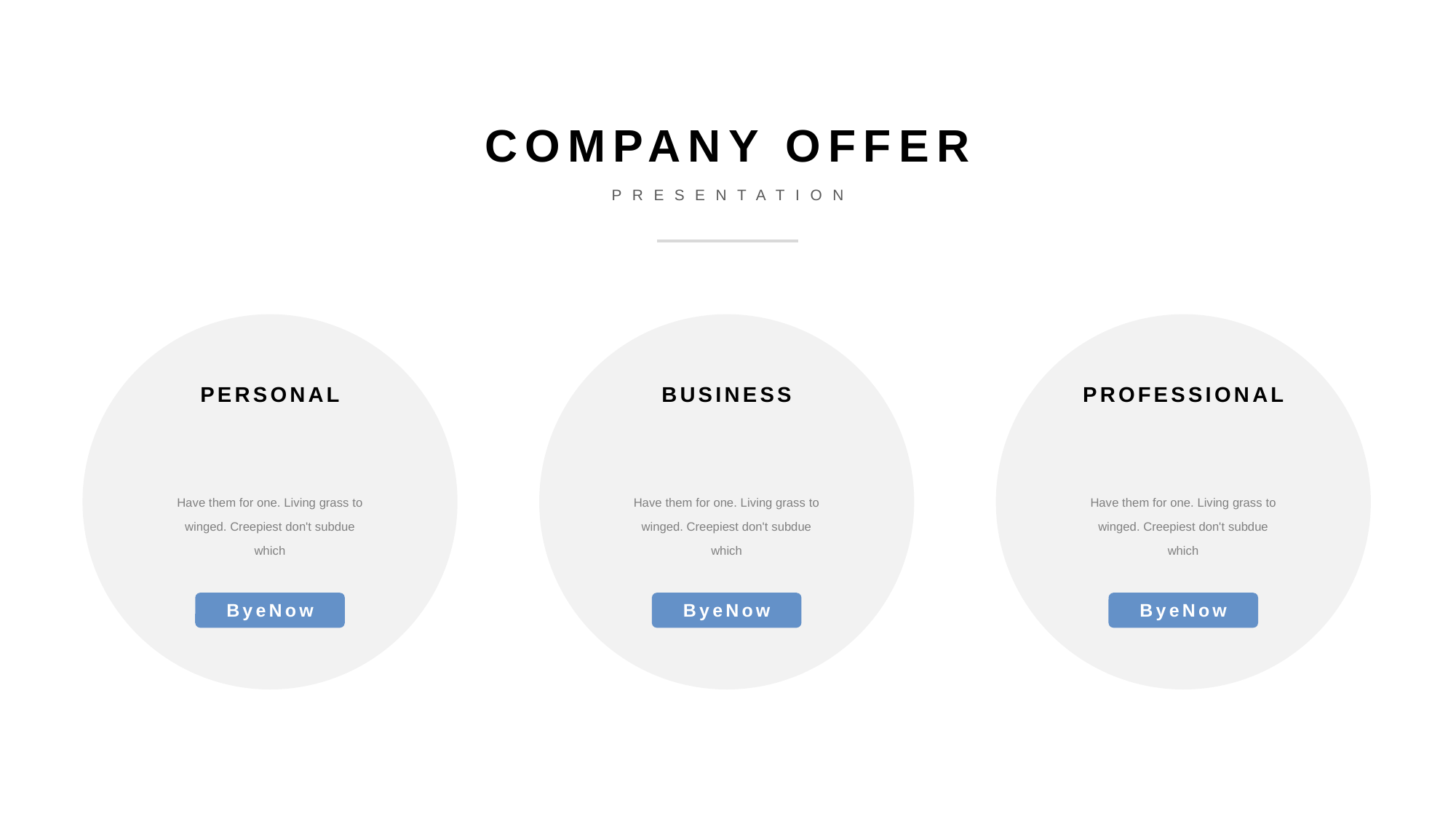

COMPANY OFFER
PRESENTATION

PERSONAL
Have them for one. Living grass to winged. Creepiest don't subdue which

ByeNow

BUSINESS
Have them for one. Living grass to winged. Creepiest don't subdue which

ByeNow

PROFESSIONAL
Have them for one. Living grass to winged. Creepiest don't subdue which

ByeNow